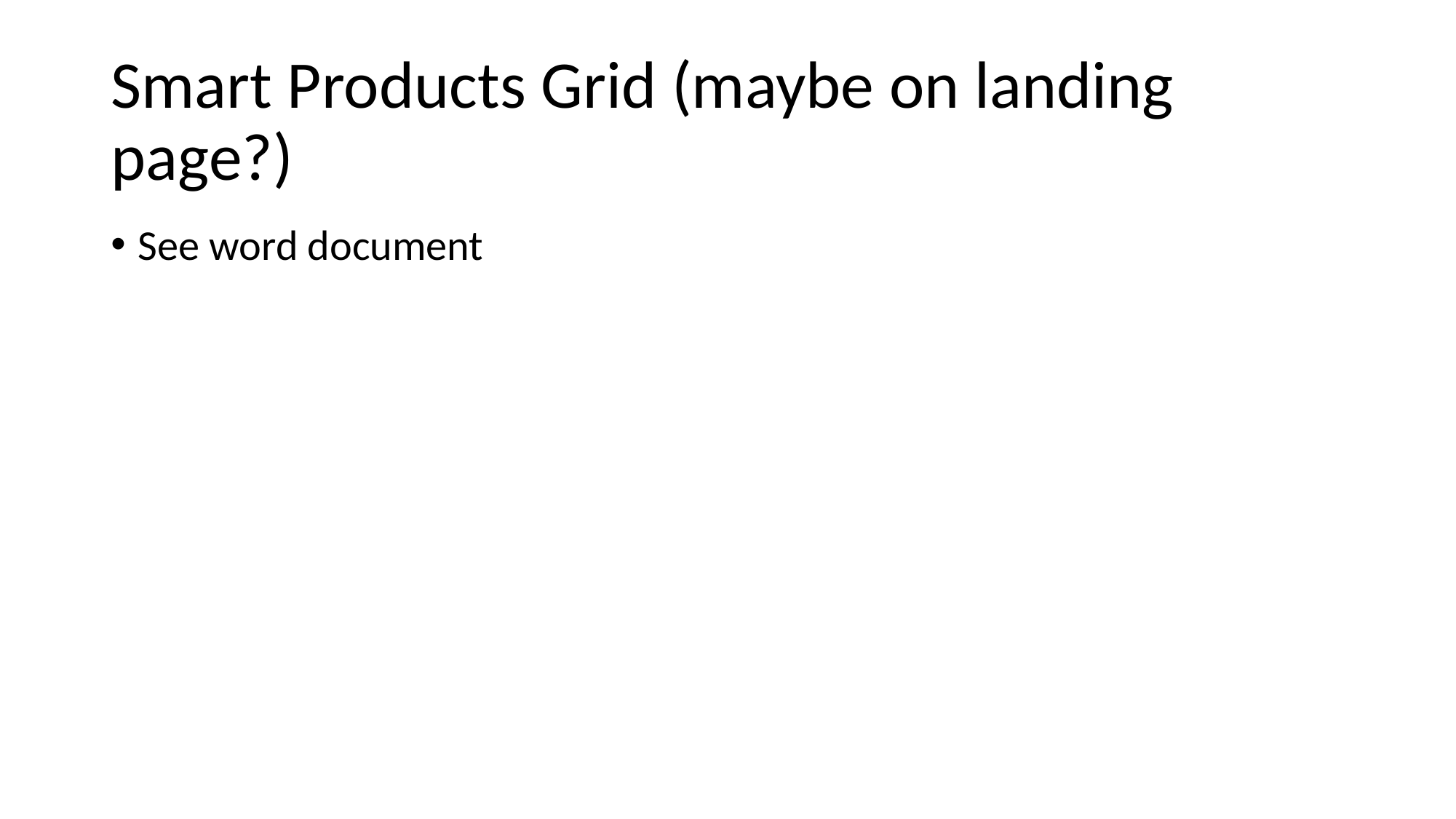

# Smart Products Grid (maybe on landing page?)
See word document